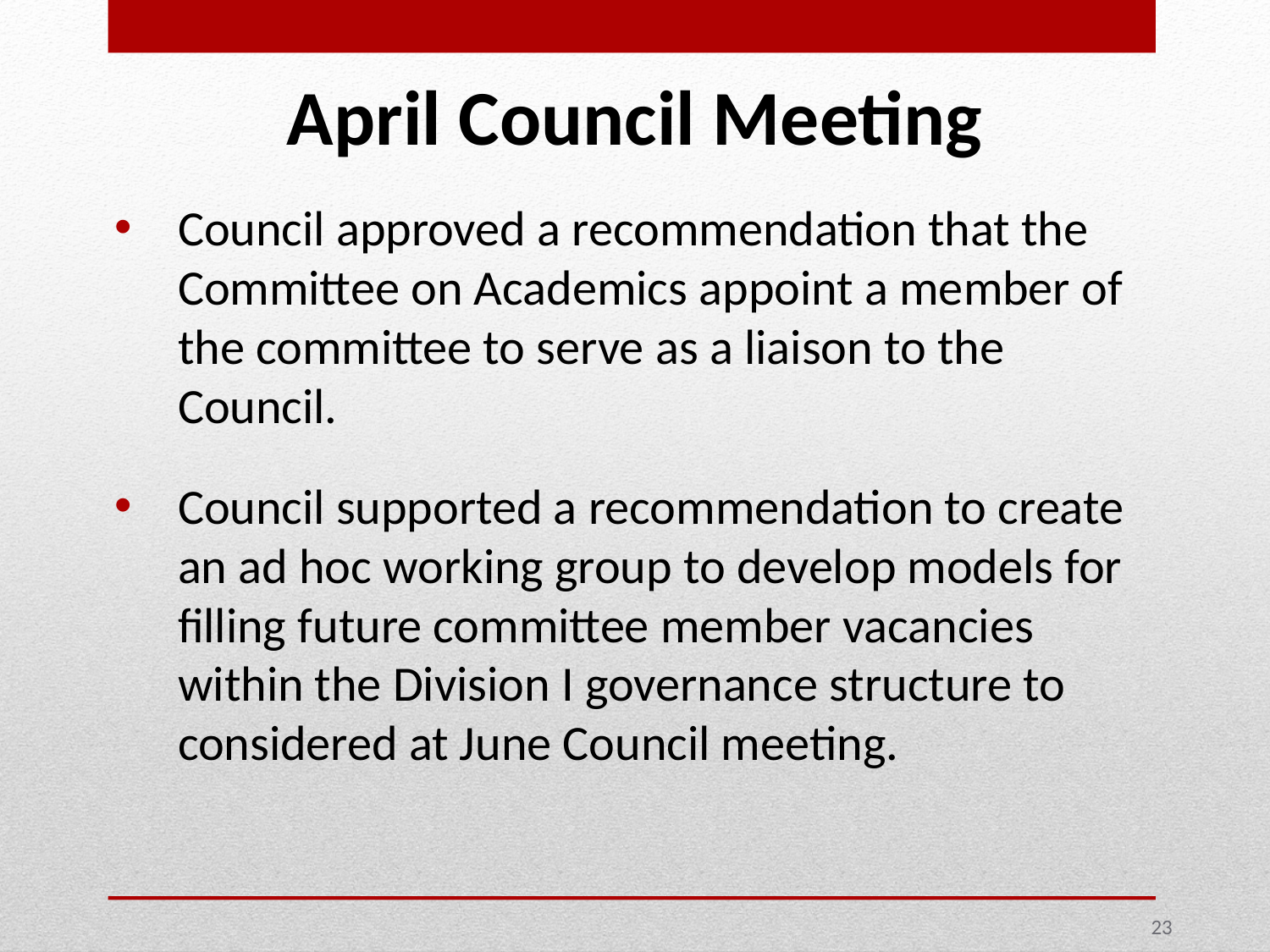

April Council Meeting
Council approved a recommendation that the Committee on Academics appoint a member of the committee to serve as a liaison to the Council.
Council supported a recommendation to create an ad hoc working group to develop models for filling future committee member vacancies within the Division I governance structure to considered at June Council meeting.
23